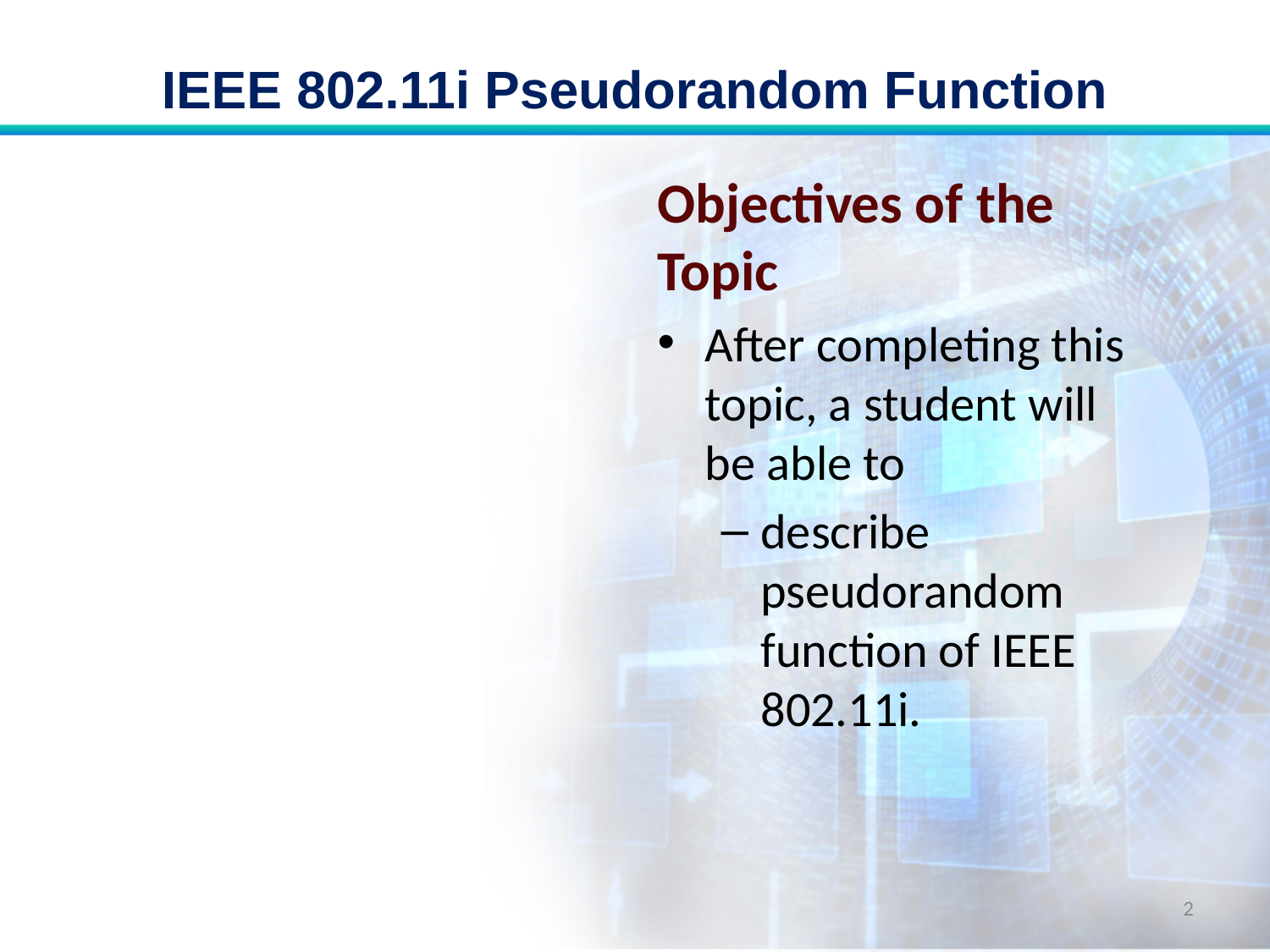

# IEEE 802.11i Pseudorandom Function
Objectives of the Topic
After completing this topic, a student will be able to
describe pseudorandom function of IEEE 802.11i.
2